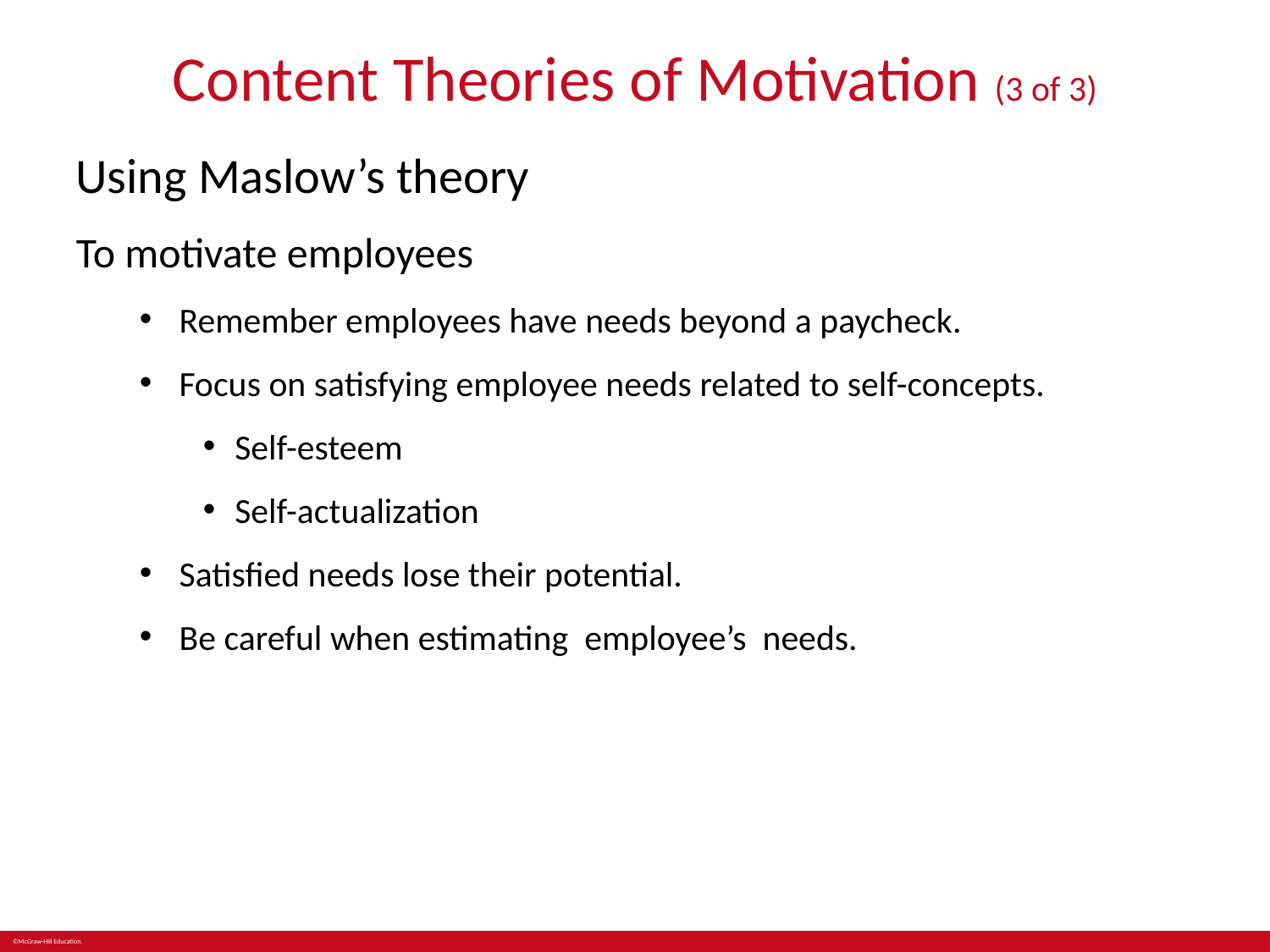

# Content Theories of Motivation (3 of 3)
Using Maslow’s theory
To motivate employees
Remember employees have needs beyond a paycheck.
Focus on satisfying employee needs related to self-concepts.
Self-esteem
Self-actualization
Satisfied needs lose their potential.
Be careful when estimating  employee’s  needs.